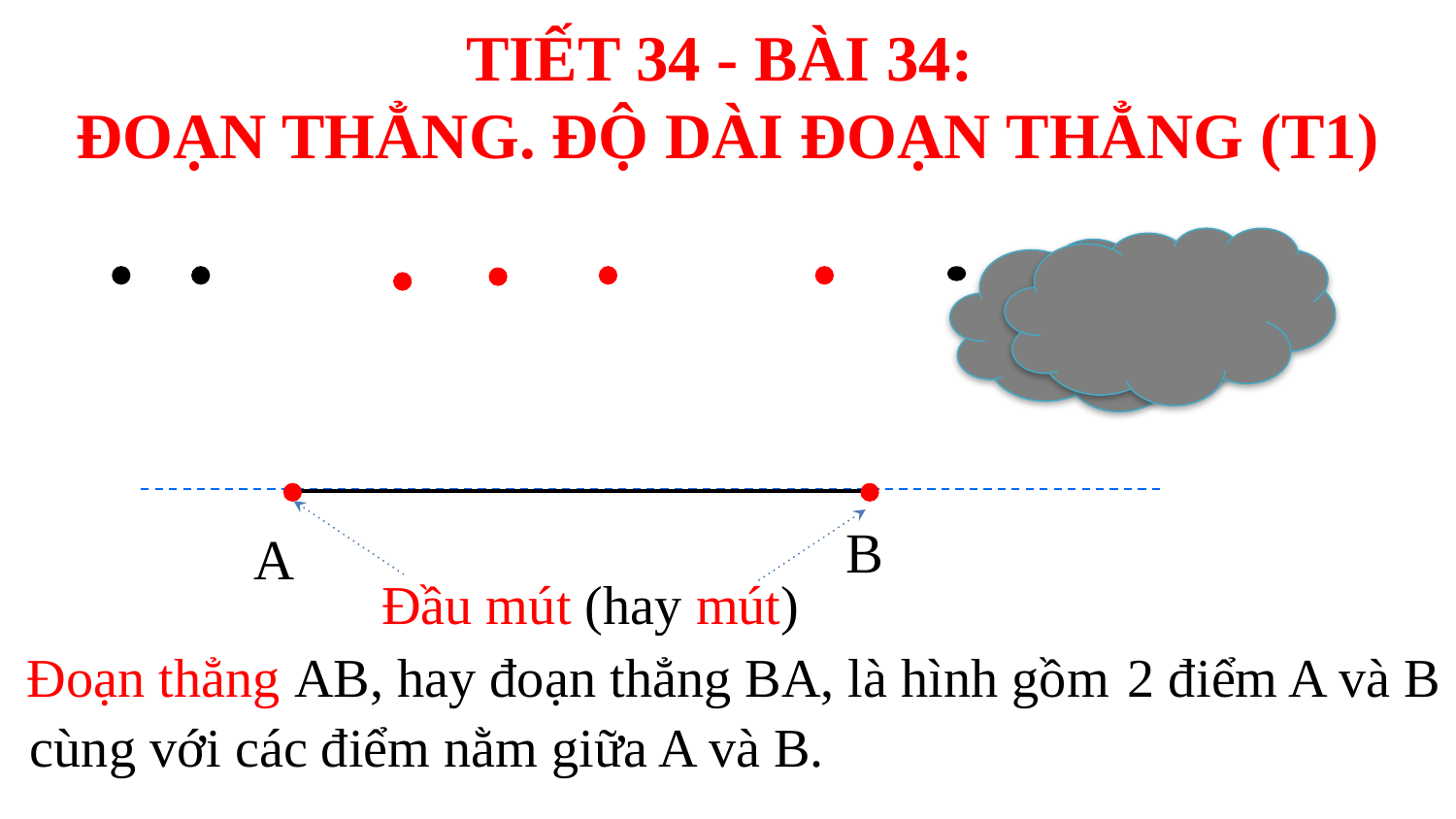

TIẾT 34 - BÀI 34:
ĐOẠN THẲNG. ĐỘ DÀI ĐOẠN THẲNG (T1)

B
A
Đầu mút (hay mút)
Đoạn thẳng AB, hay đoạn thẳng BA, là hình gồm
2 điểm A và B
cùng với các điểm nằm giữa A và B.